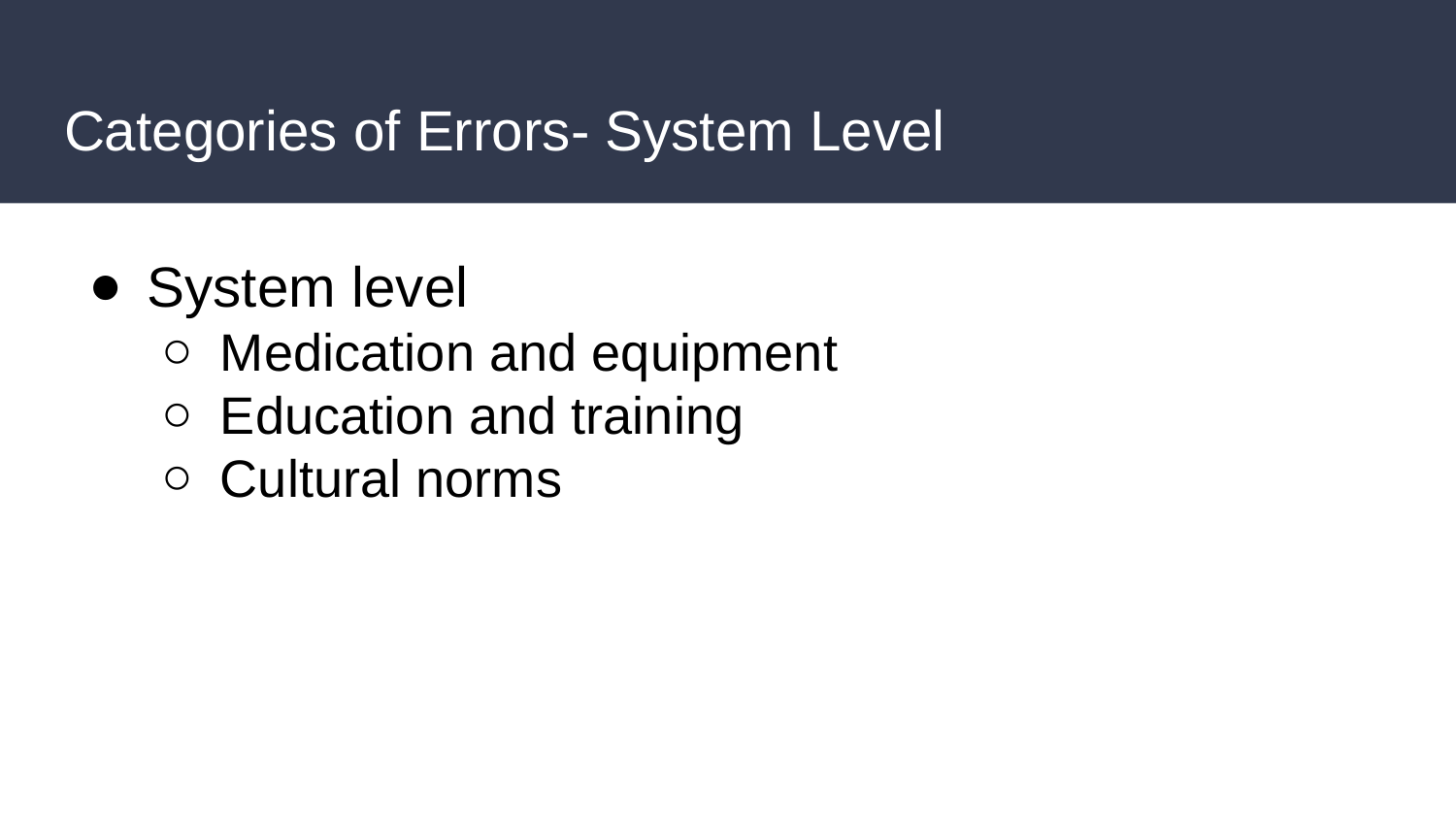

# Categories of Errors- System Level
System level
Medication and equipment
Education and training
Cultural norms